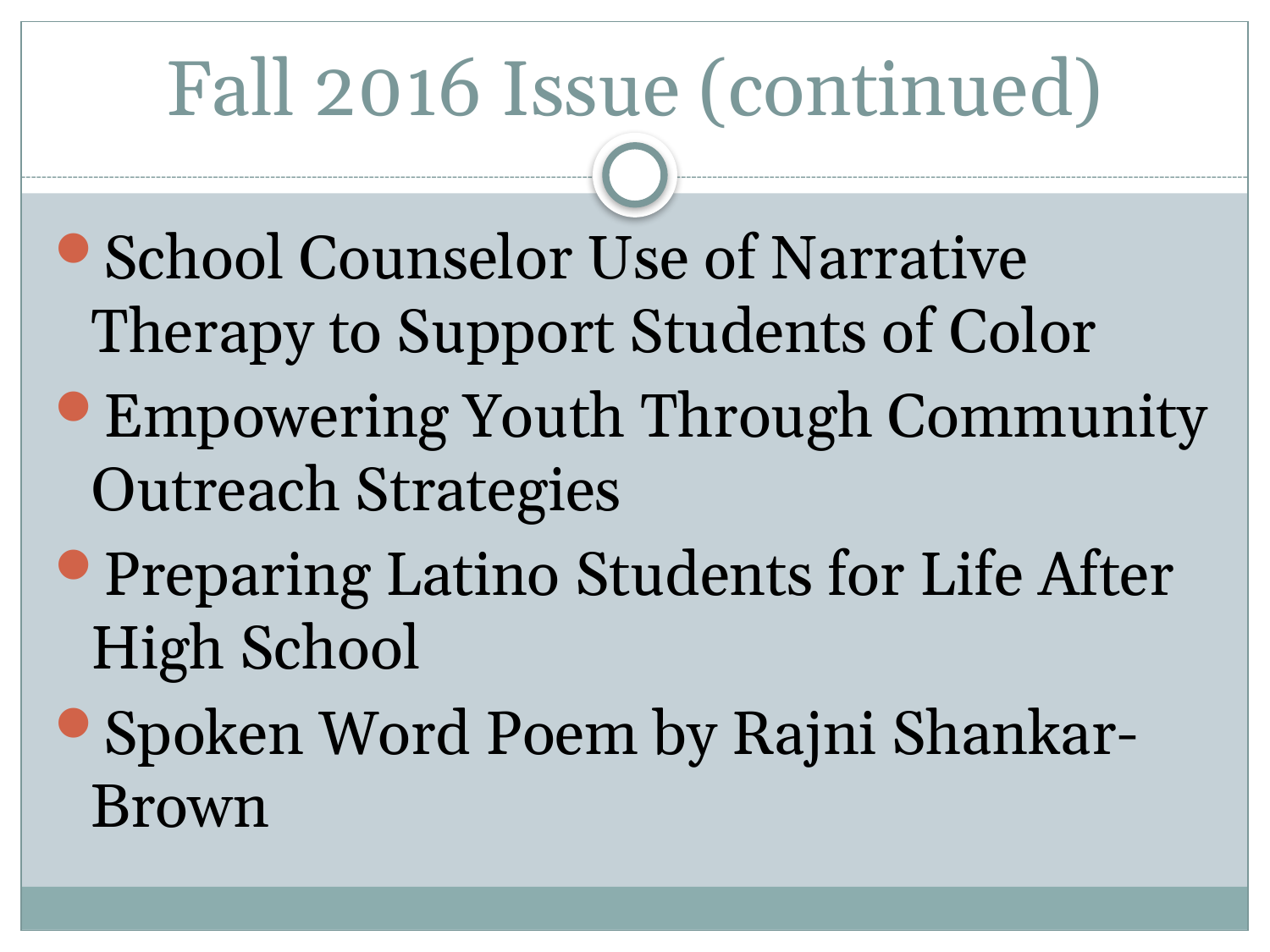

# Fall 2016 Issue (continued)
School Counselor Use of Narrative Therapy to Support Students of Color
Empowering Youth Through Community Outreach Strategies
Preparing Latino Students for Life After High School
Spoken Word Poem by Rajni Shankar-Brown